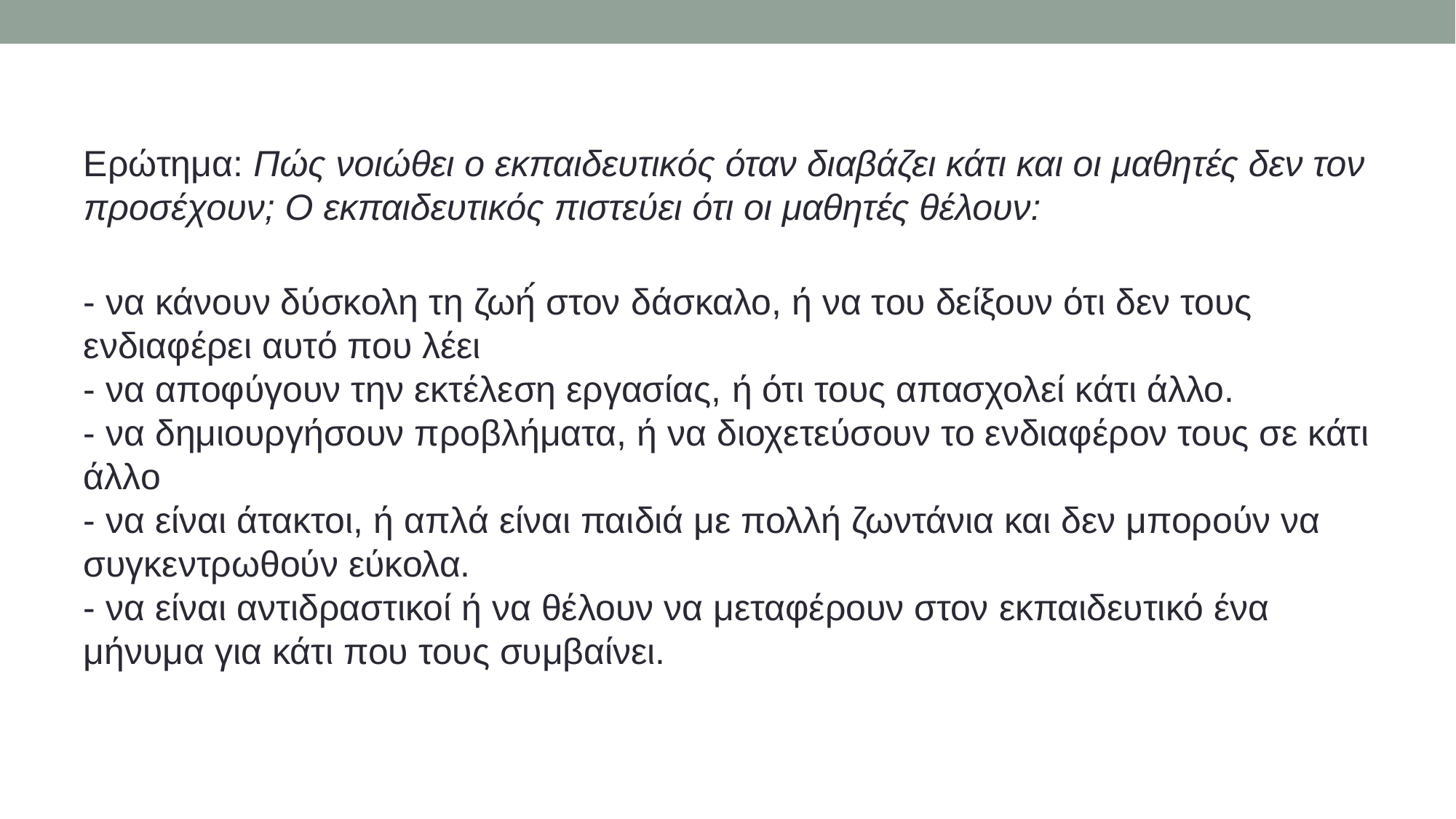

Ερώτημα: Πώς νοιώθει ο εκπαιδευτικός όταν διαβάζει κάτι και οι μαθητές δεν τον προσέχουν; Ο εκπαιδευτικός πιστεύει ότι οι μαθητές θέλουν:
- να κάνουν δύσκολη τη ζωή́ στον δάσκαλο, ή να του δείξουν ότι δεν τους ενδιαφέρει αυτό που λέει
- να αποφύγουν την εκτέλεση εργασίας, ή ότι τους απασχολεί κάτι άλλο.
- να δημιουργήσουν προβλήματα, ή να διοχετεύσουν το ενδιαφέρον τους σε κάτι άλλο
- να είναι άτακτοι, ή απλά είναι παιδιά με πολλή ζωντάνια και δεν μπορούν να συγκεντρωθούν εύκολα.
- να είναι αντιδραστικοί ή να θέλουν να μεταφέρουν στον εκπαιδευτικό ένα μήνυμα για κάτι που τους συμβαίνει.